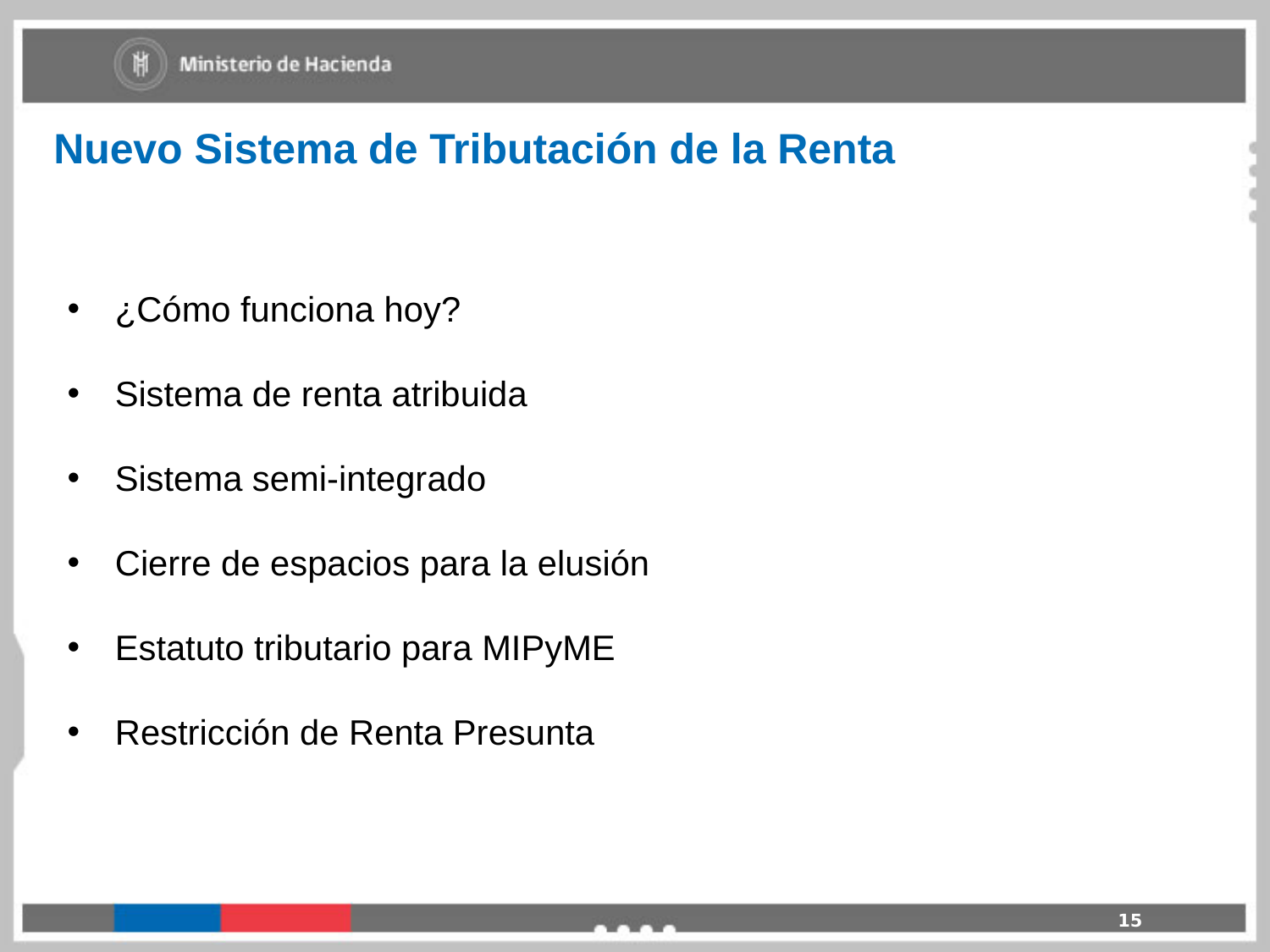

Nuevo Sistema de Tributación de la Renta

¿Cómo funciona hoy?
Sistema de renta atribuida
Sistema semi-integrado
Cierre de espacios para la elusión
Estatuto tributario para MIPyME
Restricción de Renta Presunta

15